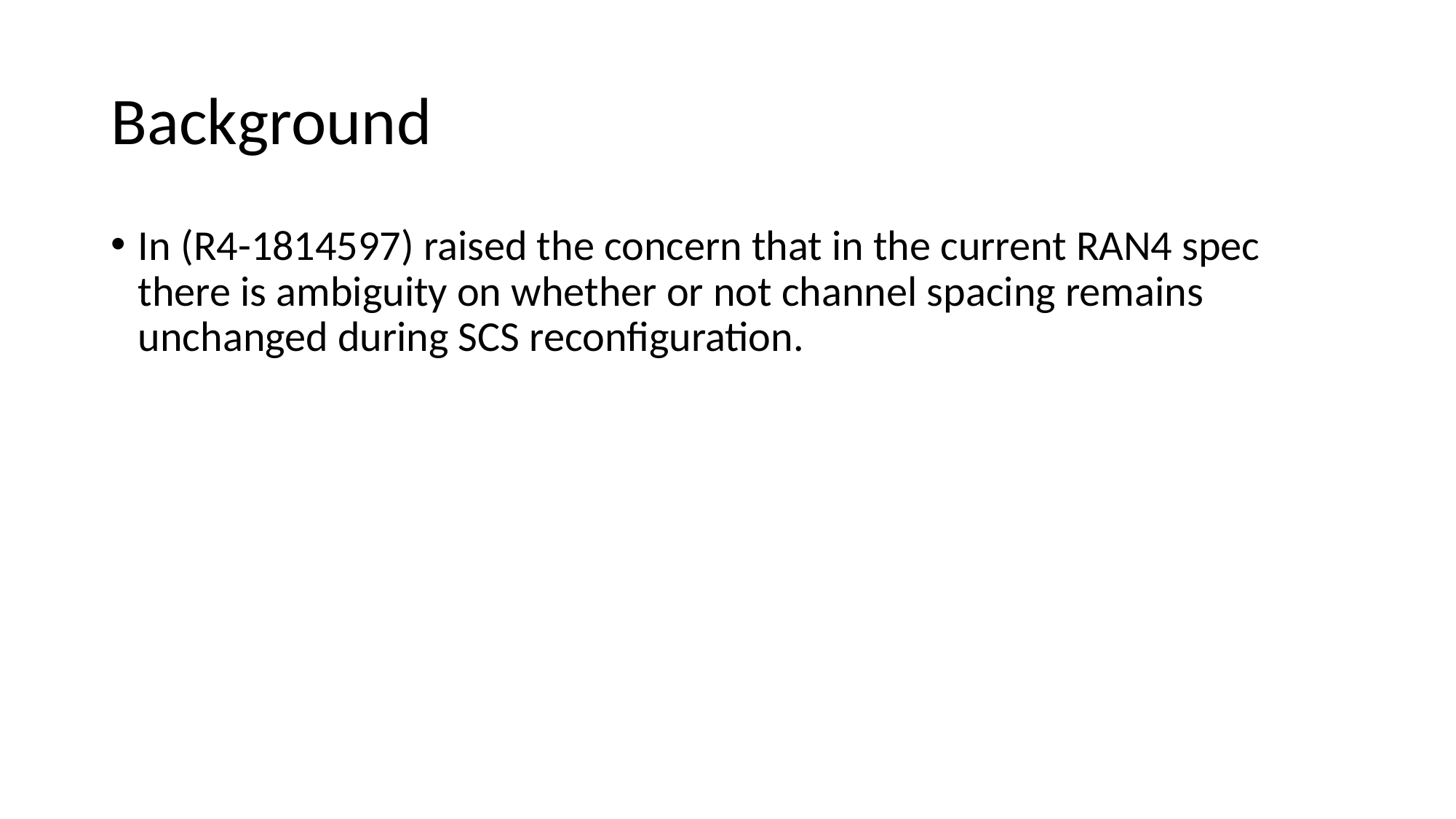

# Background
In (R4-1814597) raised the concern that in the current RAN4 spec there is ambiguity on whether or not channel spacing remains unchanged during SCS reconfiguration.